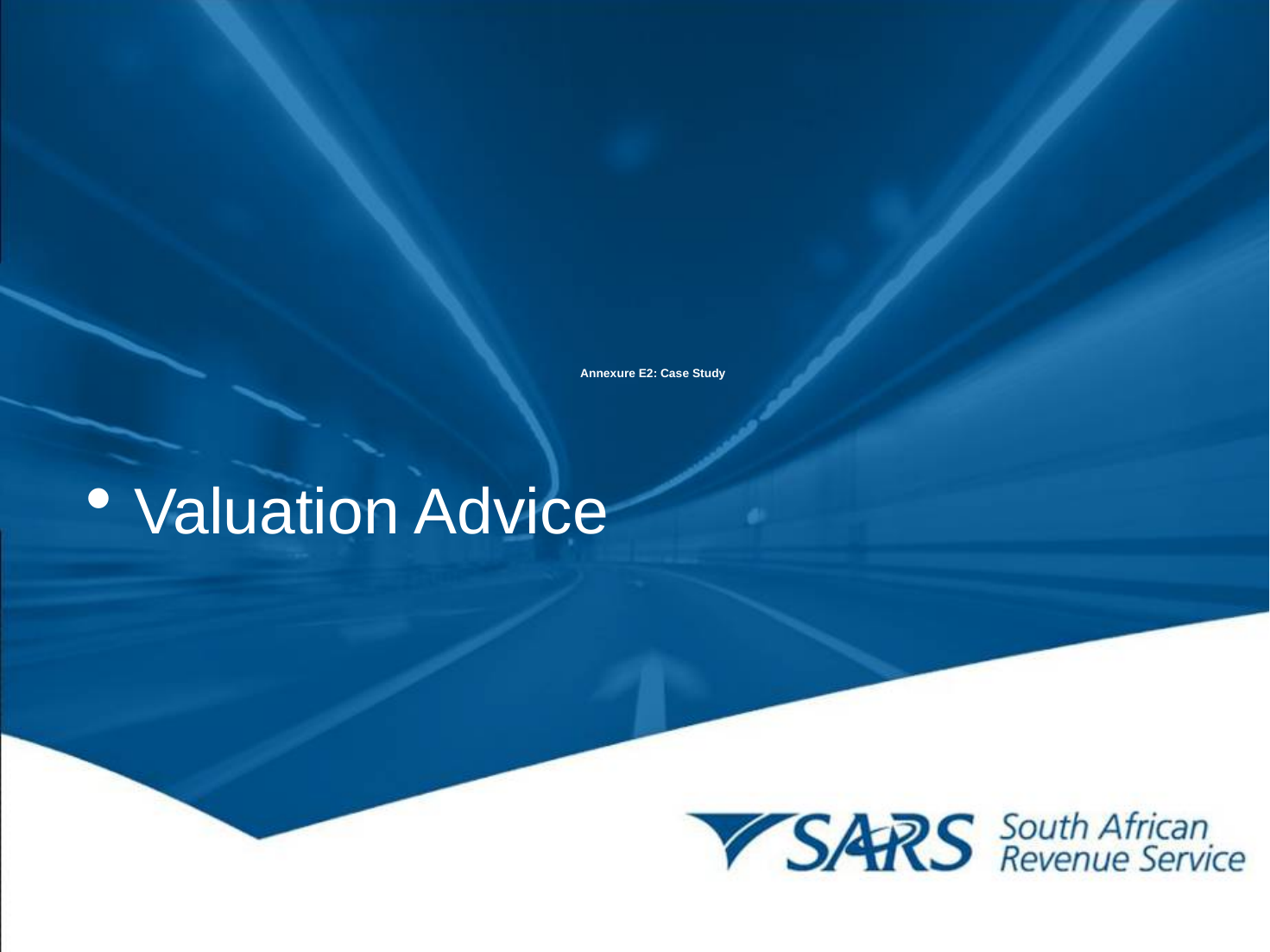

# Annexure E2: Case Study
Valuation Advice